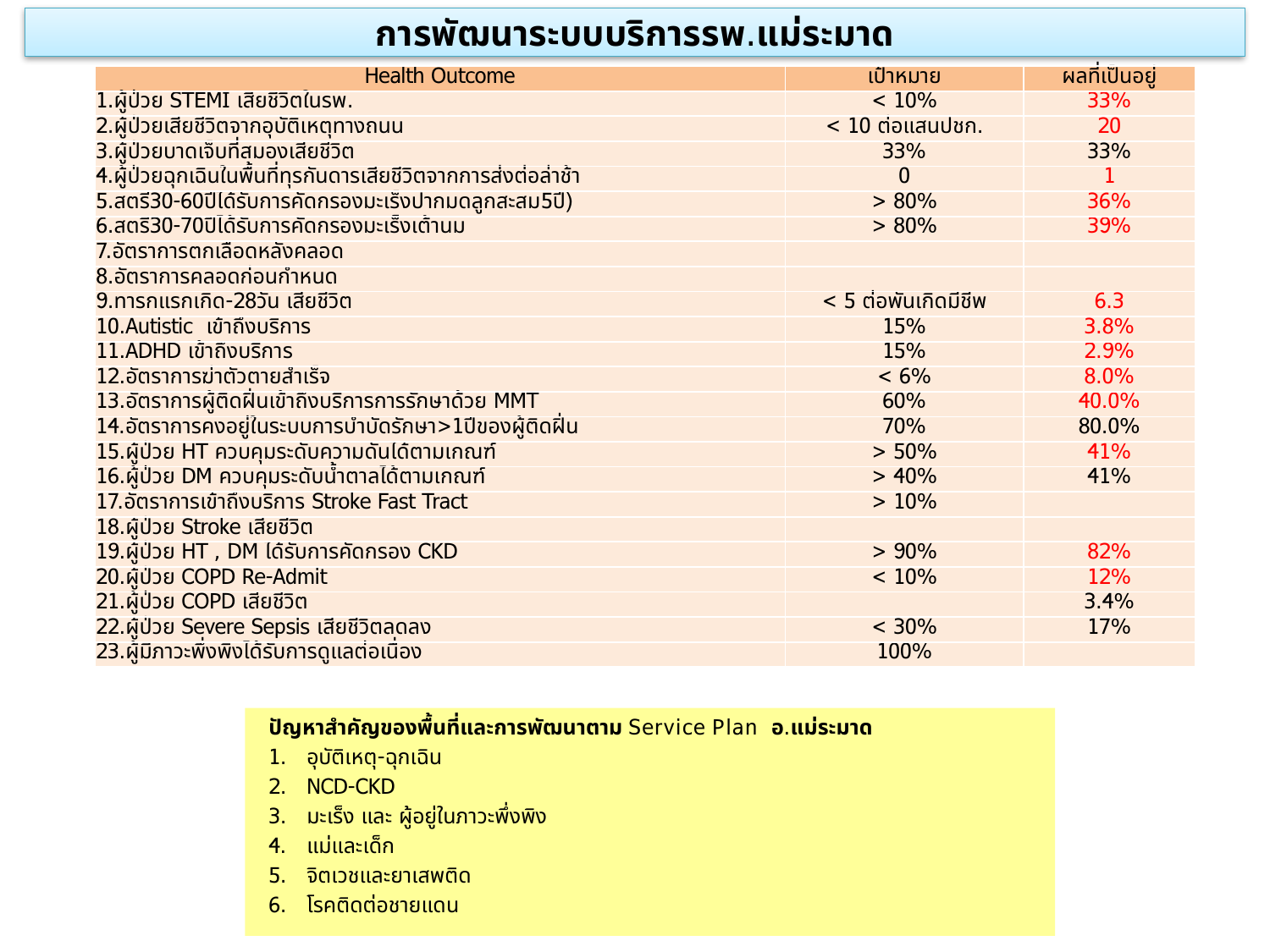

# การพัฒนาระบบบริการรพ.แม่ระมาด
| Health Outcome | เป้าหมาย | ผลที่เป็นอยู่ |
| --- | --- | --- |
| 1.ผู้ป่วย STEMI เสียชีวิตในรพ. | < 10% | 33% |
| 2.ผู้ป่วยเสียชีวิตจากอุบัติเหตุทางถนน | < 10 ต่อแสนปชก. | 20 |
| 3.ผู้ป่วยบาดเจ็บที่สมองเสียชีวิต | 33% | 33% |
| 4.ผู้ป่วยฉุกเฉินในพื้นที่ทุรกันดารเสียชีวิตจากการส่งต่อล่าช้า | 0 | 1 |
| 5.สตรี30-60ปีได้รับการคัดกรองมะเร็งปากมดลูกสะสม5ปี) | > 80% | 36% |
| 6.สตรี30-70ปีได้รับการคัดกรองมะเร็งเต้านม | > 80% | 39% |
| 7.อัตราการตกเลือดหลังคลอด |  |  |
| 8.อัตราการคลอดก่อนกำหนด |  |  |
| 9.ทารกแรกเกิด-28วัน เสียชีวิต | < 5 ต่อพันเกิดมีชีพ | 6.3 |
| 10.Autistic เข้าถึงบริการ | 15% | 3.8% |
| 11.ADHD เข้าถึงบริการ | 15% | 2.9% |
| 12.อัตราการฆ่าตัวตายสำเร็จ | < 6% | 8.0% |
| 13.อัตราการผู้ติดฝิ่นเข้าถึงบริการการรักษาด้วย MMT | 60% | 40.0% |
| 14.อัตราการคงอยู่ในระบบการบำบัดรักษา>1ปีของผู้ติดฝิ่น | 70% | 80.0% |
| 15.ผู้ป่วย HT ควบคุมระดับความดันได้ตามเกณฑ์ | > 50% | 41% |
| 16.ผู้ป่วย DM ควบคุมระดับน้ำตาลได้ตามเกณฑ์ | > 40% | 41% |
| 17.อัตราการเข้าถึงบริการ Stroke Fast Tract | > 10% |  |
| 18.ผู้ป่วย Stroke เสียชีวิต |  |  |
| 19.ผู้ป่วย HT , DM ได้รับการคัดกรอง CKD | > 90% | 82% |
| 20.ผู้ป่วย COPD Re-Admit | < 10% | 12% |
| 21.ผู้ป่วย COPD เสียชีวิต |  | 3.4% |
| 22.ผู้ป่วย Severe Sepsis เสียชีวิตลดลง | < 30% | 17% |
| 23.ผู้มีภาวะพึ่งพิงได้รับการดูแลต่อเนื่อง | 100% |  |
ปัญหาสำคัญของพื้นที่และการพัฒนาตาม Service Plan  อ.แม่ระมาด
อุบัติเหตุ-ฉุกเฉิน
NCD-CKD
มะเร็ง และ ผู้อยู่ในภาวะพึ่งพิง
แม่และเด็ก
จิตเวชและยาเสพติด
โรคติดต่อชายแดน